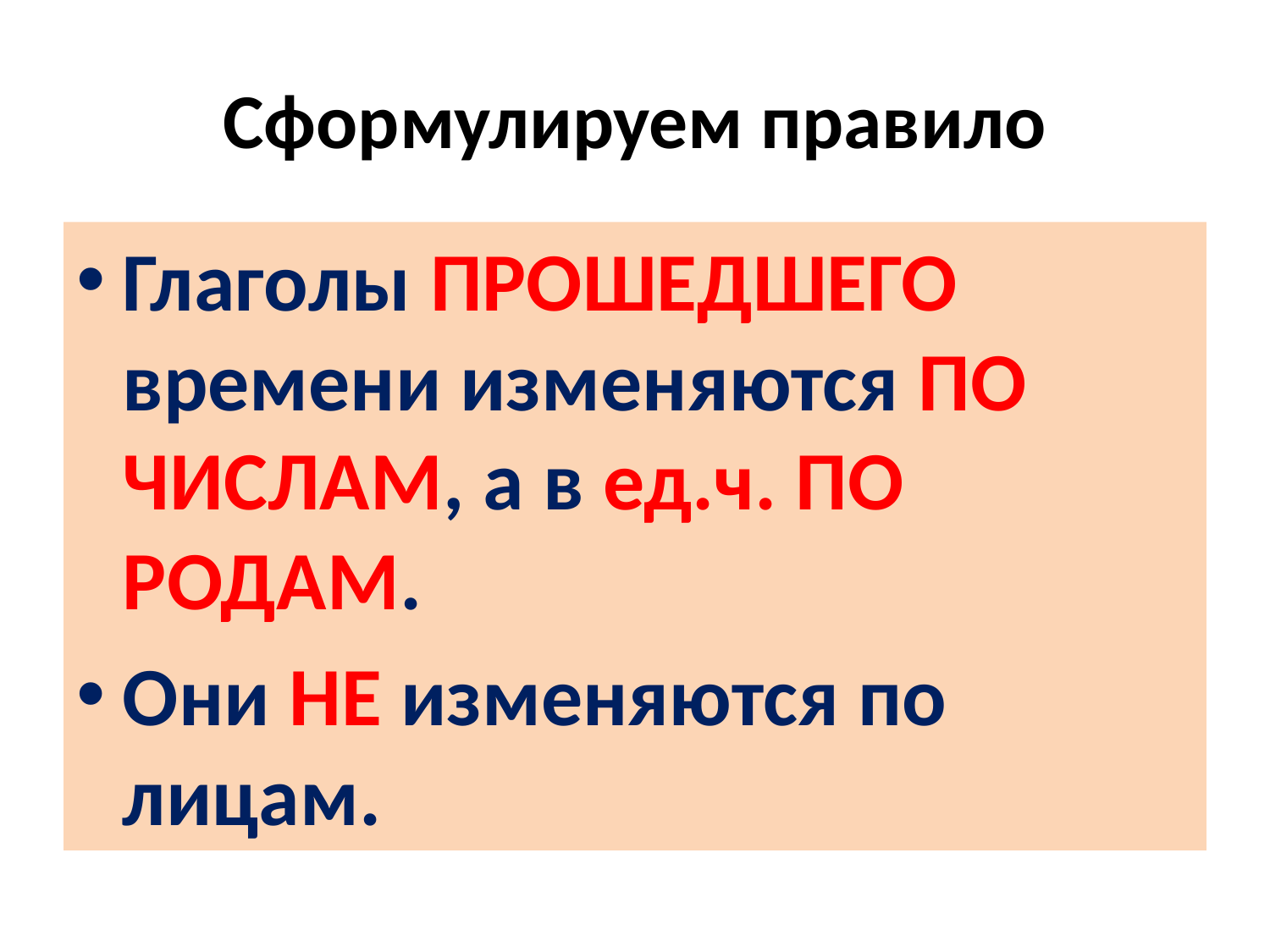

# Сформулируем правило
Глаголы ПРОШЕДШЕГО времени изменяются ПО ЧИСЛАМ, а в ед.ч. ПО РОДАМ.
Они НЕ изменяются по лицам.